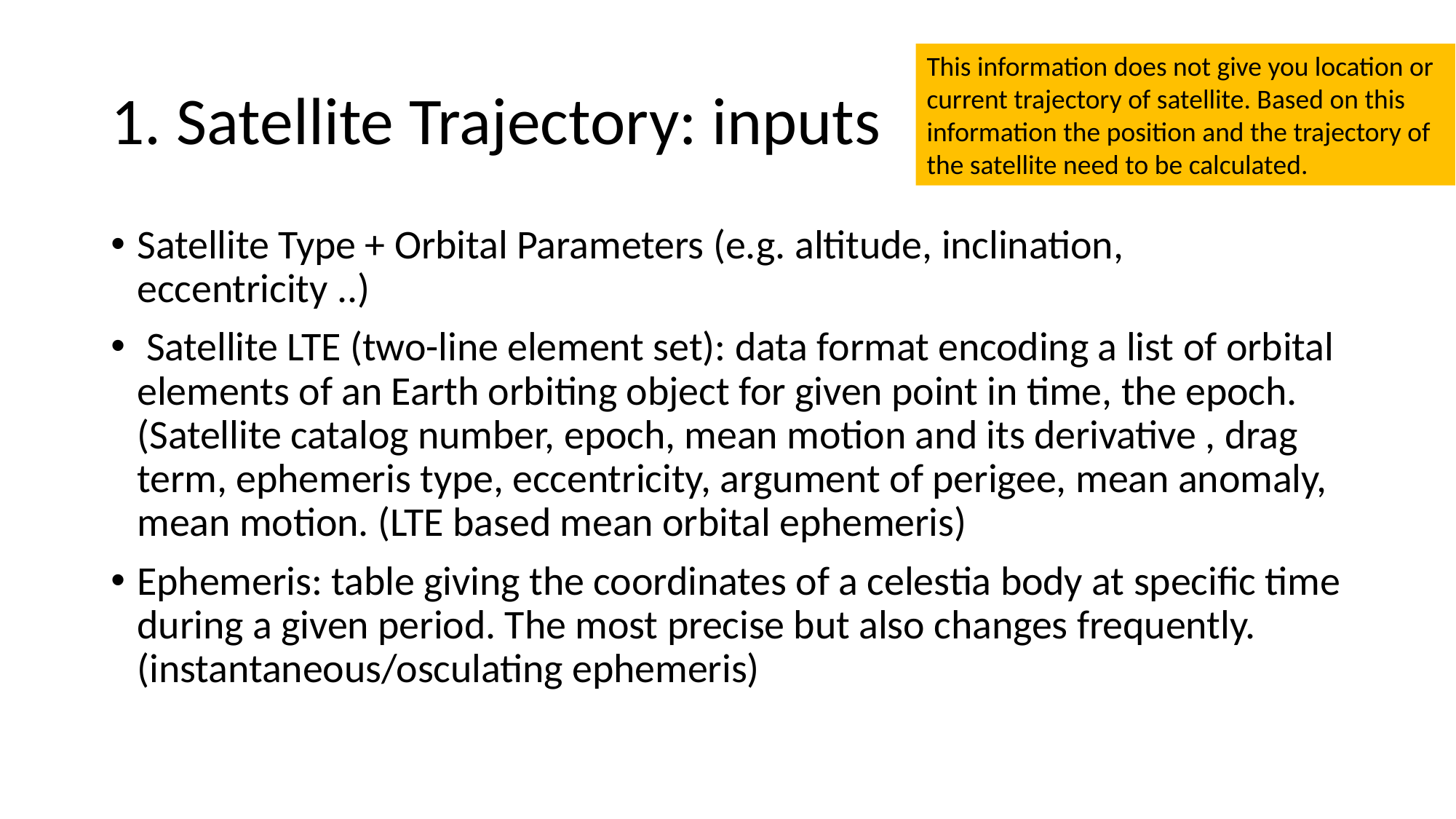

# 1. Satellite Trajectory: inputs
This information does not give you location or current trajectory of satellite. Based on this information the position and the trajectory of the satellite need to be calculated.
Satellite Type + Orbital Parameters (e.g. altitude, inclination, eccentricity ..)
 Satellite LTE (two-line element set): data format encoding a list of orbital elements of an Earth orbiting object for given point in time, the epoch. (Satellite catalog number, epoch, mean motion and its derivative , drag term, ephemeris type, eccentricity, argument of perigee, mean anomaly, mean motion. (LTE based mean orbital ephemeris)
Ephemeris: table giving the coordinates of a celestia body at specific time during a given period. The most precise but also changes frequently. (instantaneous/osculating ephemeris)